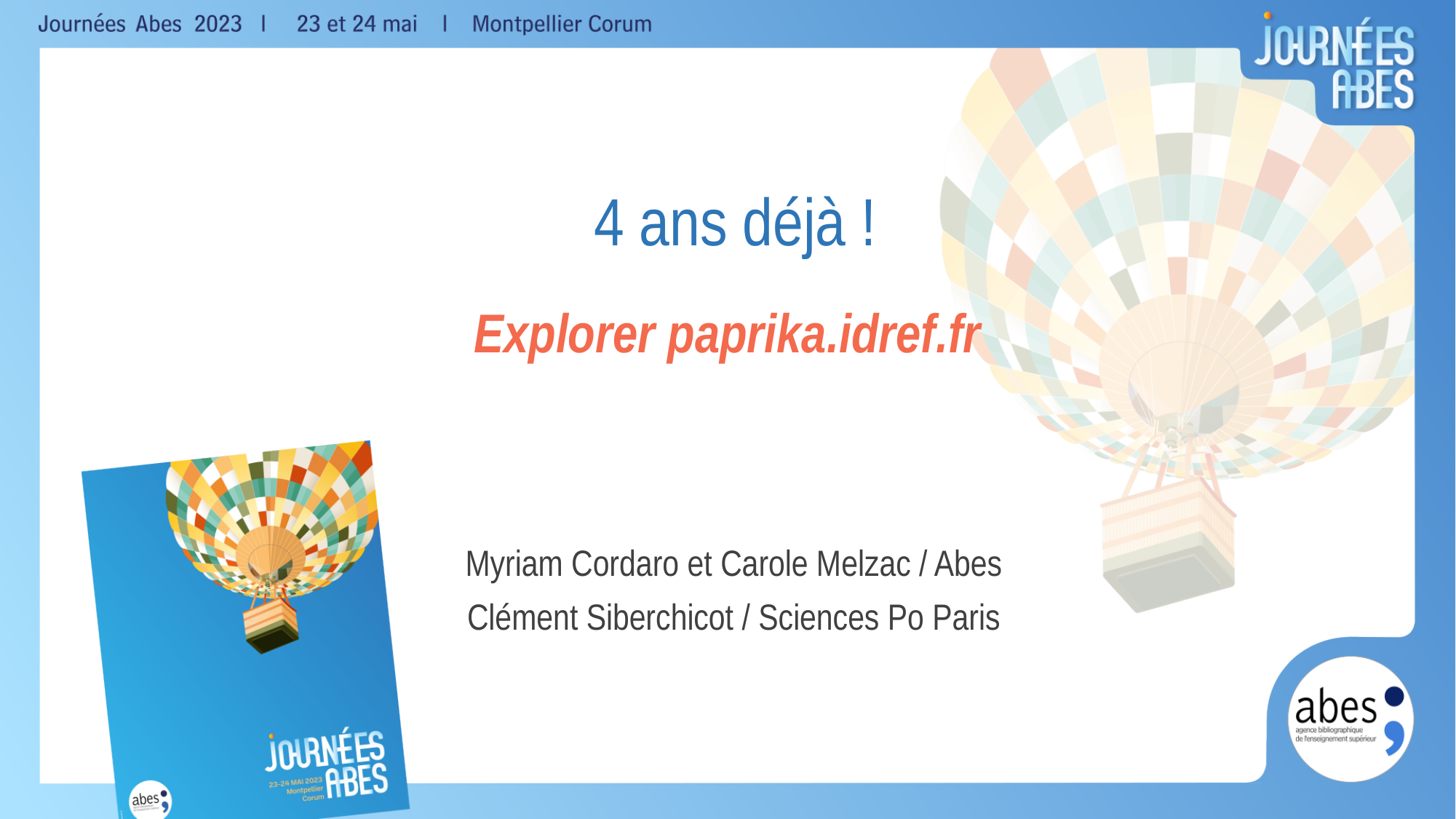

# 4 ans déjà !
Explorer paprika.idref.fr
Myriam Cordaro et Carole Melzac / Abes
Clément Siberchicot / Sciences Po Paris